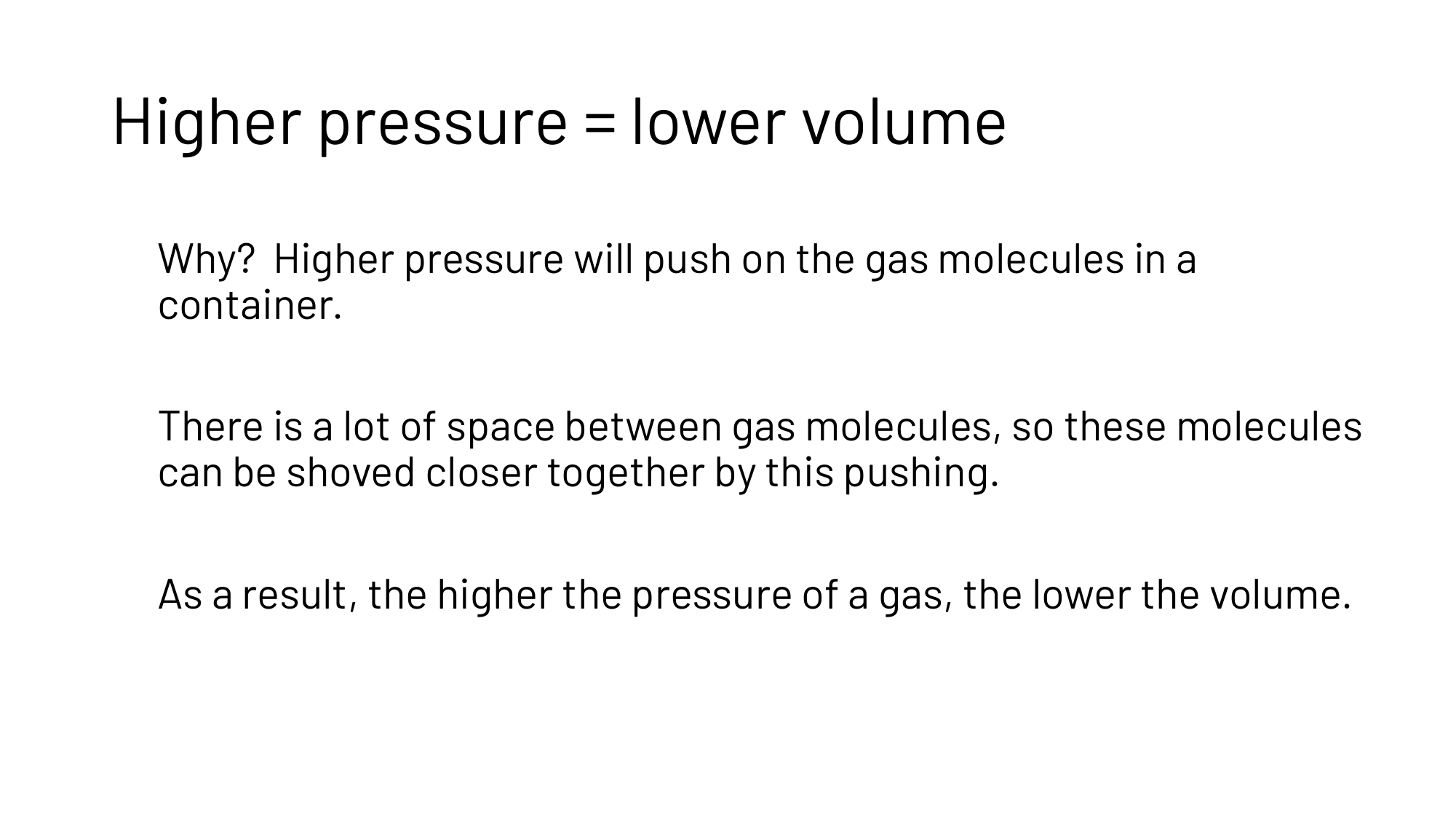

# Higher pressure = lower volume
Why?  Higher pressure will push on the gas molecules in a container.

There is a lot of space between gas molecules, so these molecules can be shoved closer together by this pushing.

As a result, the higher the pressure of a gas, the lower the volume.